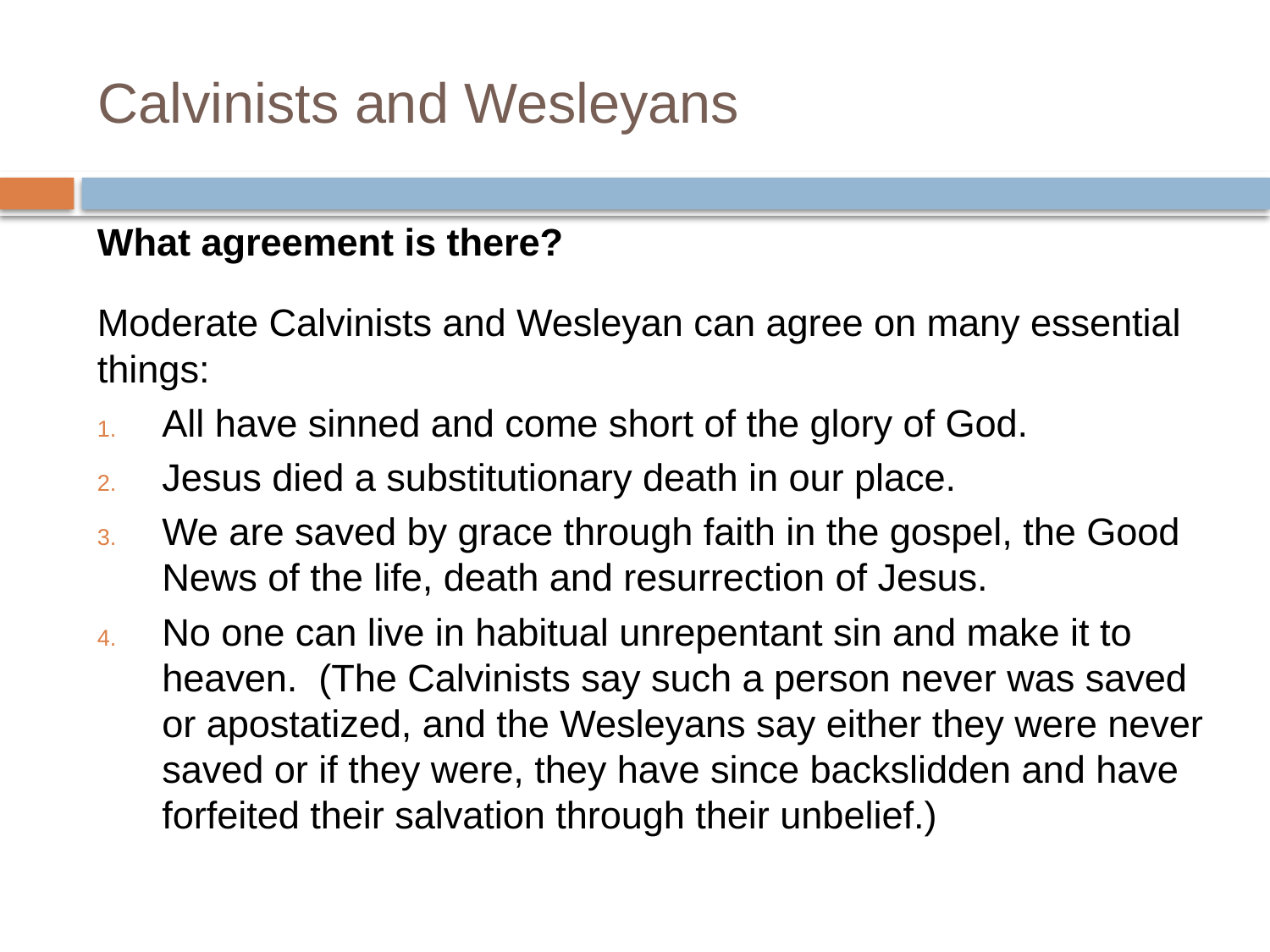

# Calvinists and Wesleyans
What agreement is there?

Moderate Calvinists and Wesleyan can agree on many essential things:
All have sinned and come short of the glory of God.
Jesus died a substitutionary death in our place.
We are saved by grace through faith in the gospel, the Good News of the life, death and resurrection of Jesus.
No one can live in habitual unrepentant sin and make it to heaven.  (The Calvinists say such a person never was saved or apostatized, and the Wesleyans say either they were never saved or if they were, they have since backslidden and have forfeited their salvation through their unbelief.)